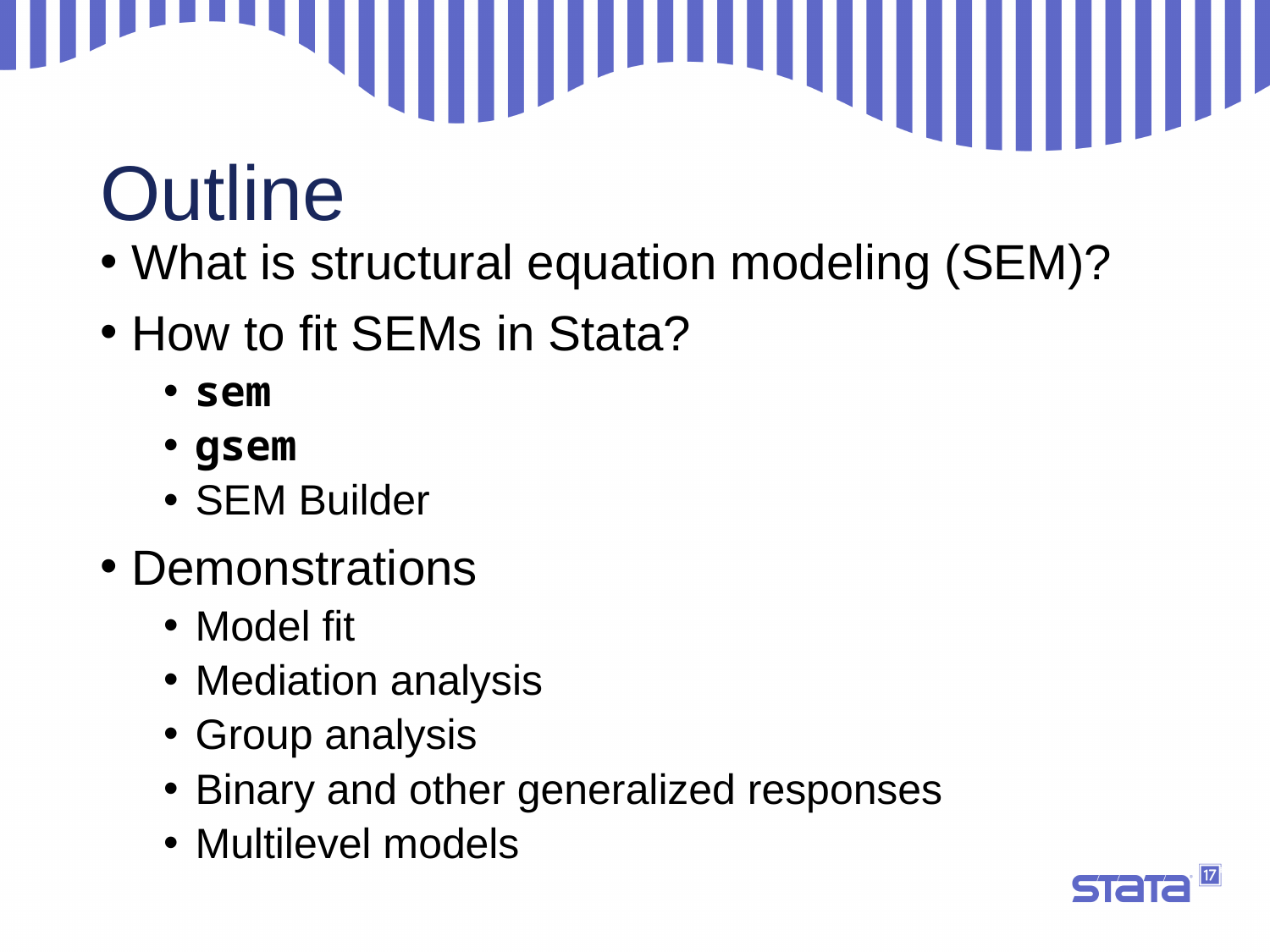

# Outline
What is structural equation modeling (SEM)?
How to fit SEMs in Stata?
sem
gsem
SEM Builder
Demonstrations
Model fit
Mediation analysis
Group analysis
Binary and other generalized responses
Multilevel models